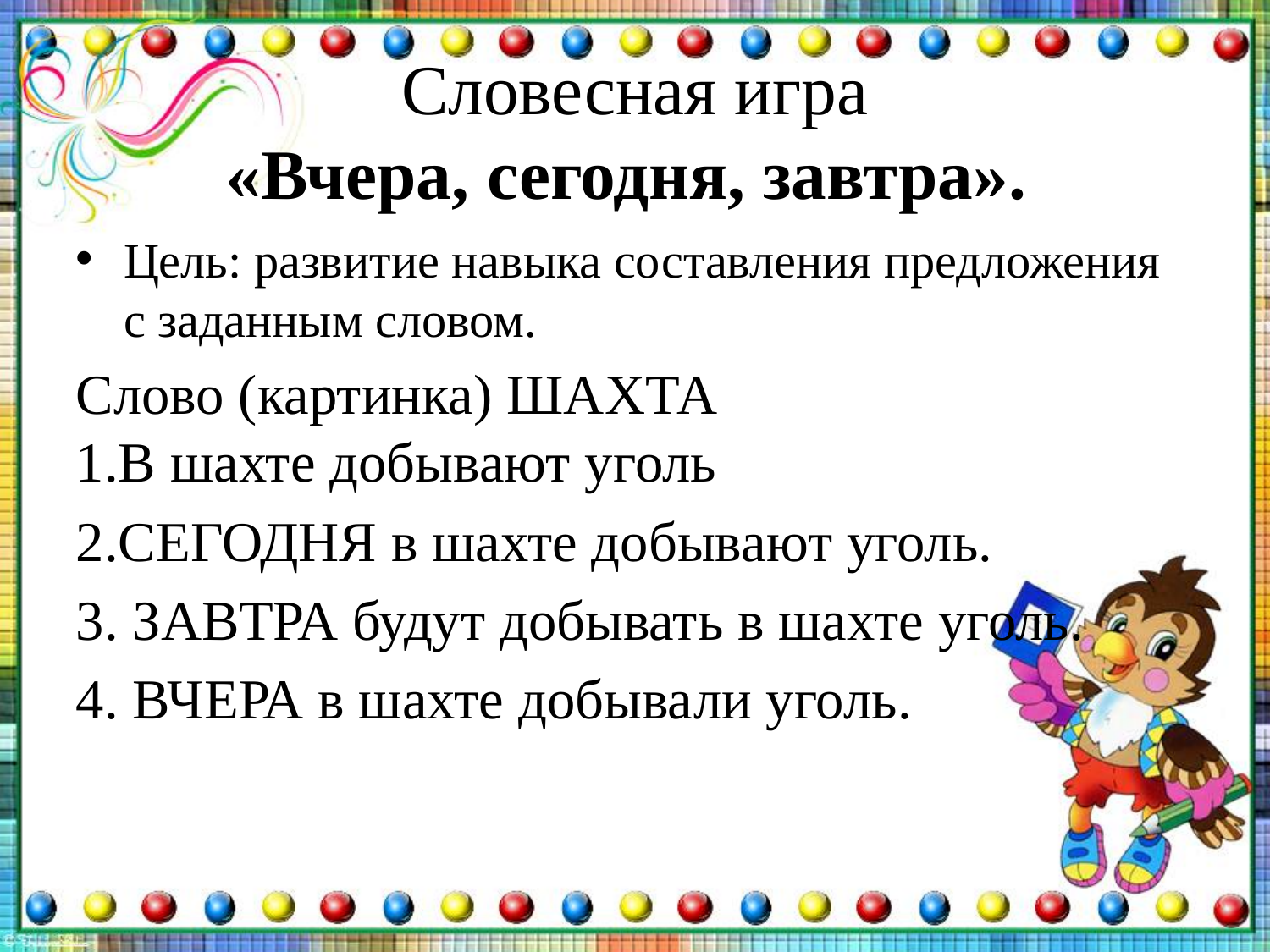

# Словесная игра «Вчера, сегодня, завтра».
Цель: развитие навыка составления предложения с заданным словом.
Слово (картинка) ШАХТА
1.В шахте добывают уголь
2.СЕГОДНЯ в шахте добывают уголь.
3. ЗАВТРА будут добывать в шахте уголь.
4. ВЧЕРА в шахте добывали уголь.